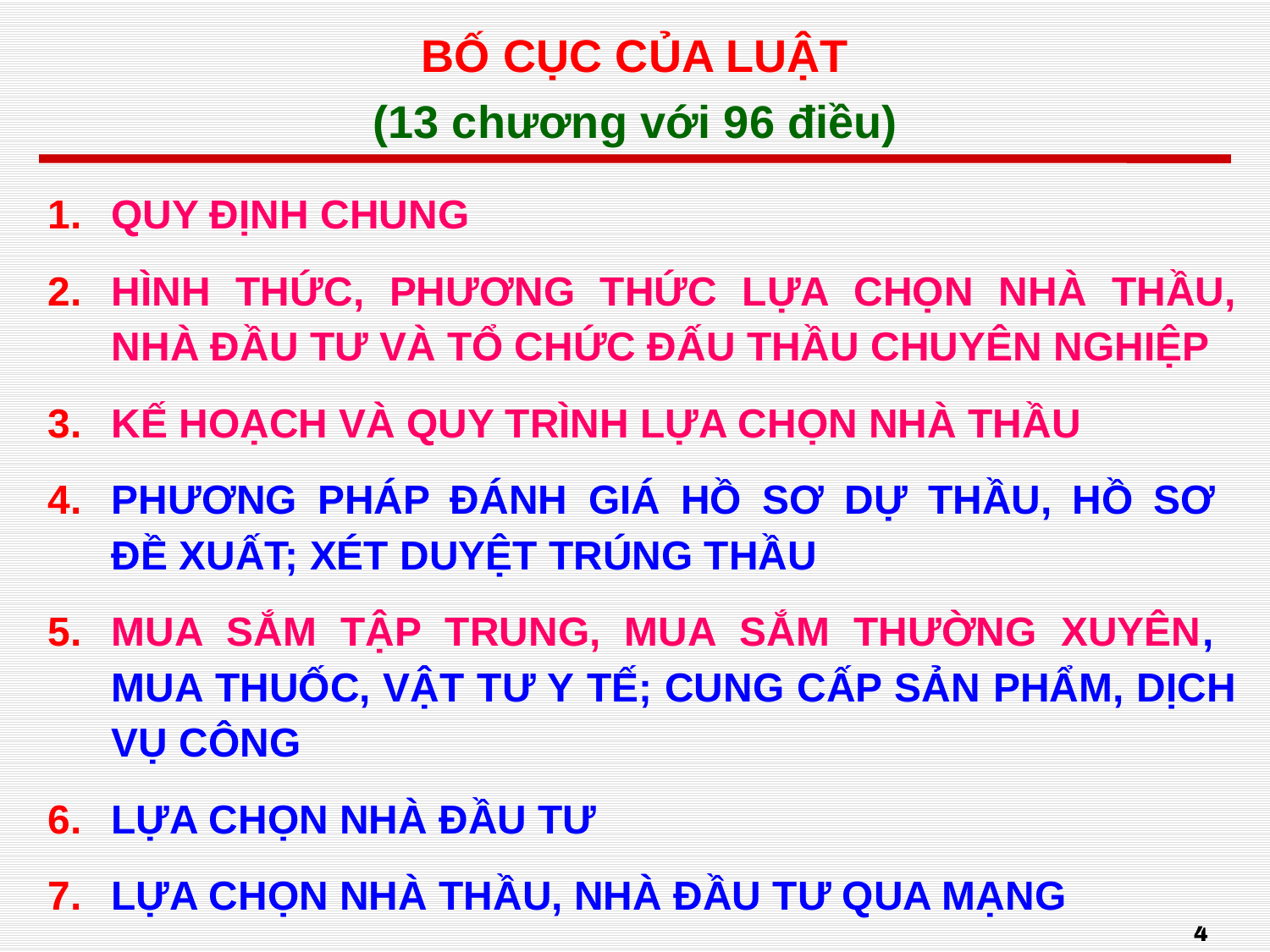

# BỐ CỤC CỦA LUẬT (13 chương với 96 điều)
QUY ĐỊNH CHUNG
HÌNH THỨC, PHƯƠNG THỨC LỰA CHỌN NHÀ THẦU, NHÀ ĐẦU TƯ VÀ TỔ CHỨC ĐẤU THẦU CHUYÊN NGHIỆP
KẾ HOẠCH VÀ QUY TRÌNH LỰA CHỌN NHÀ THẦU
PHƯƠNG PHÁP ĐÁNH GIÁ HỒ SƠ DỰ THẦU, HỒ SƠ
ĐỀ XUẤT; XÉT DUYỆT TRÚNG THẦU
MUA SẮM TẬP TRUNG, MUA SẮM THƯỜNG XUYÊN,
MUA THUỐC, VẬT TƯ Y TẾ; CUNG CẤP SẢN PHẨM, DỊCH VỤ CÔNG
LỰA CHỌN NHÀ ĐẦU TƯ
LỰA CHỌN NHÀ THẦU, NHÀ ĐẦU TƯ QUA MẠNG